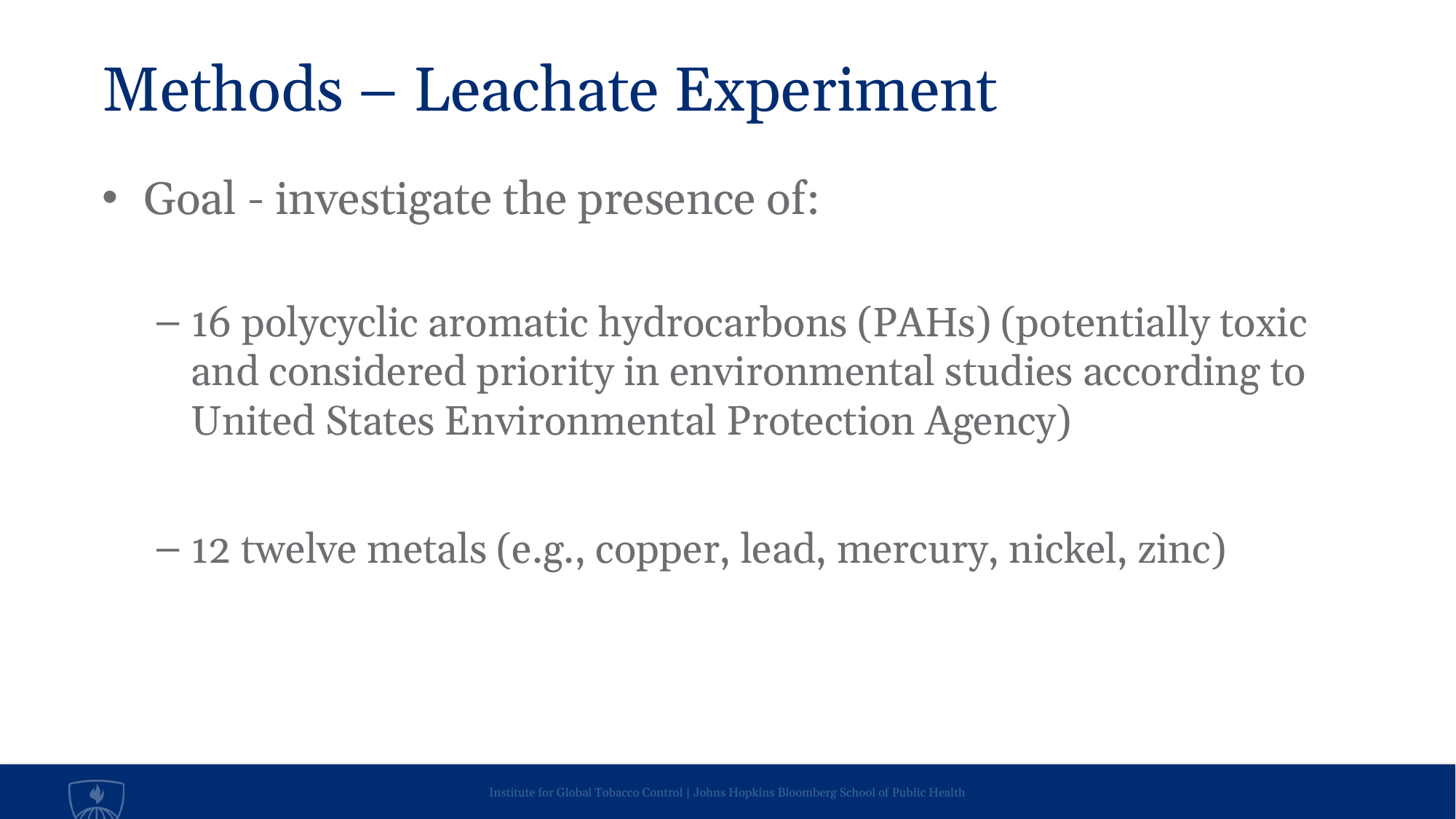

Methods – Leachate Experiment
Goal - investigate the presence of:

16 polycyclic aromatic hydrocarbons (PAHs) (potentially toxic and considered priority in environmental studies according to United States Environmental Protection Agency)

12 twelve metals (e.g., copper, lead, mercury, nickel, zinc)
Institute for Global Tobacco Control | Johns Hopkins Bloomberg School of Public Health